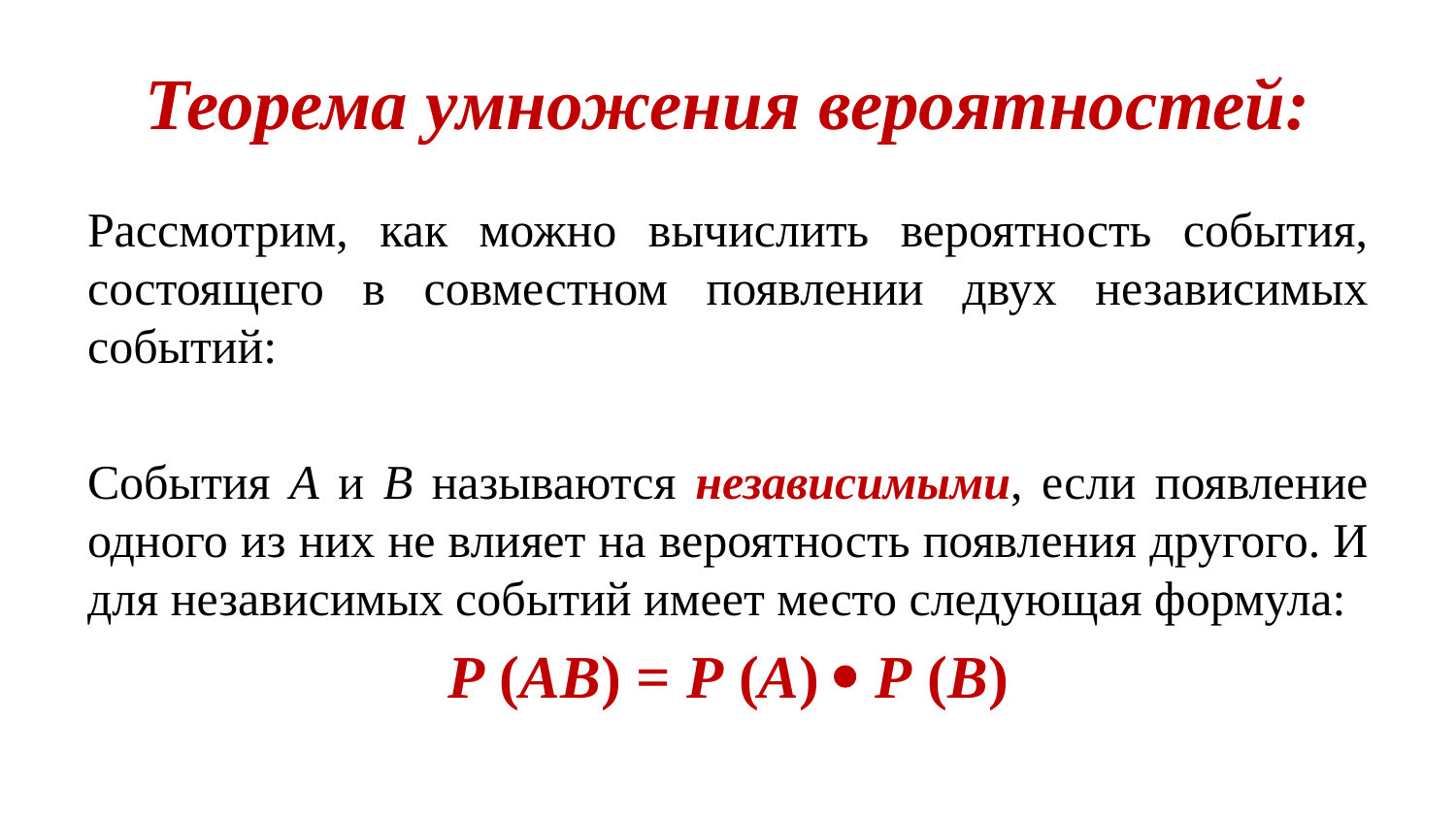

# Теорема умножения вероятностей:
Рассмотрим, как можно вычислить вероятность события, состоящего в совместном появлении двух независимых событий:

События А и В называются независимыми, если появление одного из них не влияет на вероятность появления другого. И для независимых событий имеет место следующая формула:
Р (АВ) = Р (А) • Р (В)